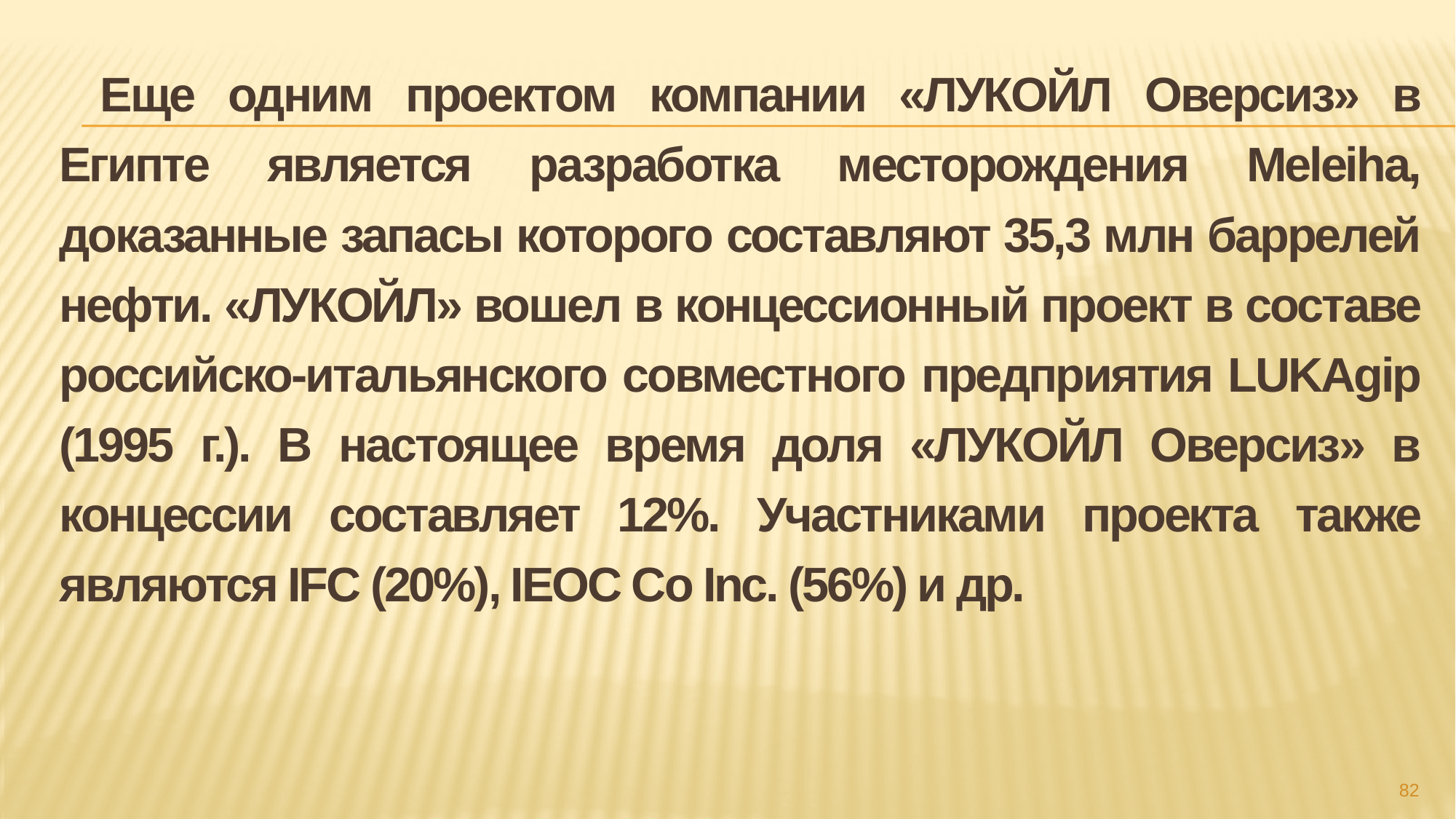

Еще одним проектом компании «ЛУКОЙЛ Оверсиз» в Египте является разработка месторождения Meleiha, доказанные запасы которого составляют 35,3 млн баррелей нефти. «ЛУКОЙЛ» вошел в концессионный проект в составе российско-итальянского совместного предприятия LUKAgip (1995 г.). В настоящее время доля «ЛУКОЙЛ Оверсиз» в концессии составляет 12%. Участниками проекта также являются IFC (20%), IEOC Co Inc. (56%) и др.
#
82